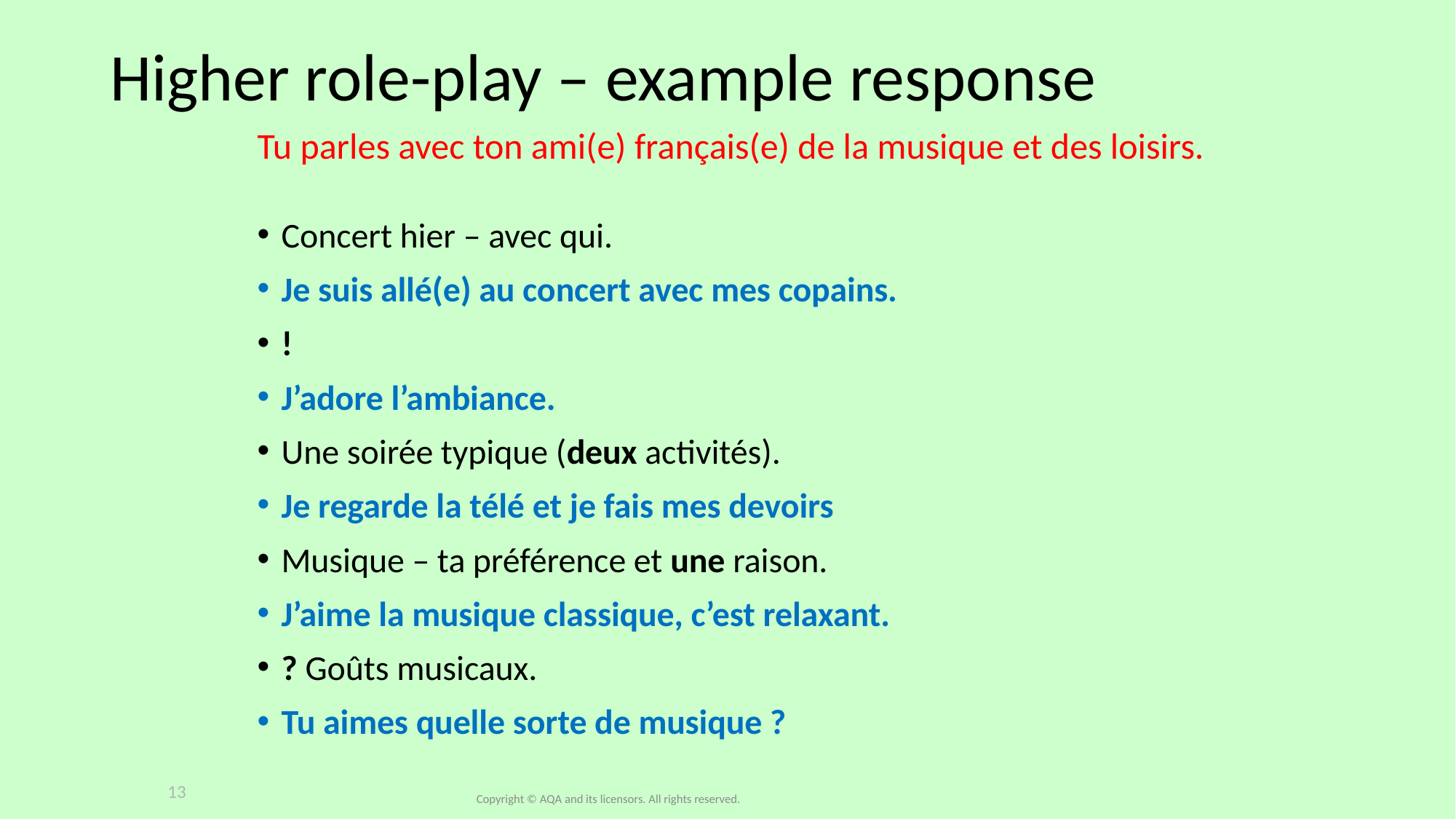

# Higher role-play – example response
Tu parles avec ton ami(e) français(e) de la musique et des loisirs.

Concert hier – avec qui.
Je suis allé(e) au concert avec mes copains.
!
J’adore l’ambiance.
Une soirée typique (deux activités).
Je regarde la télé et je fais mes devoirs
Musique – ta préférence et une raison.
J’aime la musique classique, c’est relaxant.
? Goûts musicaux.
Tu aimes quelle sorte de musique ?
13
Copyright © AQA and its licensors. All rights reserved.